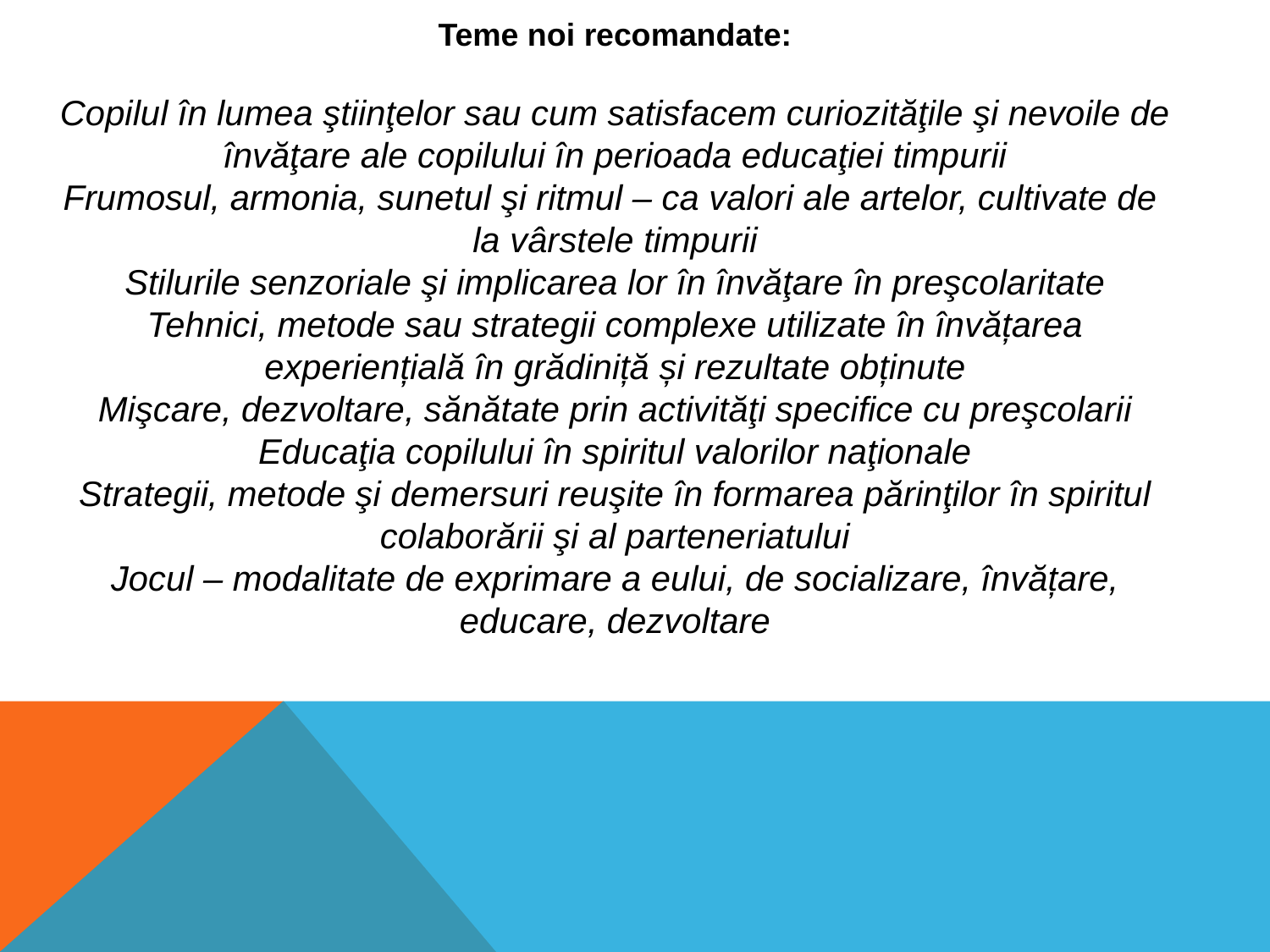

Teme noi recomandate:

Copilul în lumea ştiinţelor sau cum satisfacem curiozităţile şi nevoile de învăţare ale copilului în perioada educaţiei timpurii
Frumosul, armonia, sunetul şi ritmul – ca valori ale artelor, cultivate de  la vârstele timpurii
Stilurile senzoriale şi implicarea lor în învăţare în preşcolaritate
Tehnici, metode sau strategii complexe utilizate în învățarea experiențială în grădiniță și rezultate obținute
Mişcare, dezvoltare, sănătate prin activităţi specifice cu preşcolarii
Educaţia copilului în spiritul valorilor naţionale
Strategii, metode şi demersuri reuşite în formarea părinţilor în spiritul colaborării şi al parteneriatului
Jocul – modalitate de exprimare a eului, de socializare, învățare, educare, dezvoltare